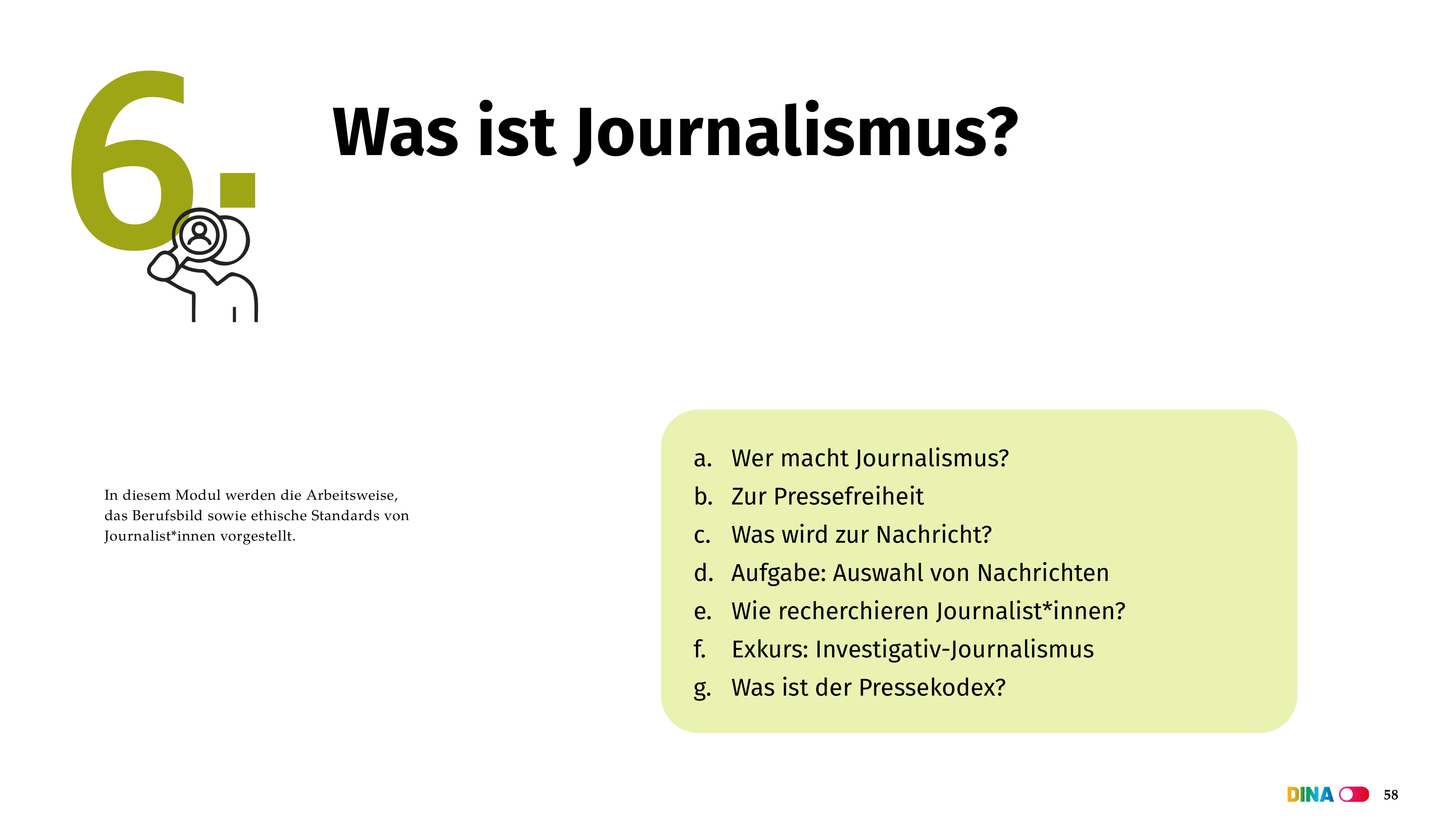

# Was ist Journalismus?
Wer macht Journalismus?
Zur Pressefreiheit
Was wird zur Nachricht?
Aufgabe: Auswahl von Nachrichten
Wie recherchieren Journalist*innen?
Exkurs: Investigativ-Journalismus
Was ist der Pressekodex?
In diesem Modul werden die Arbeitsweise, das Berufsbild sowie ethische Standards von Journalist*innen vorgestellt.
58